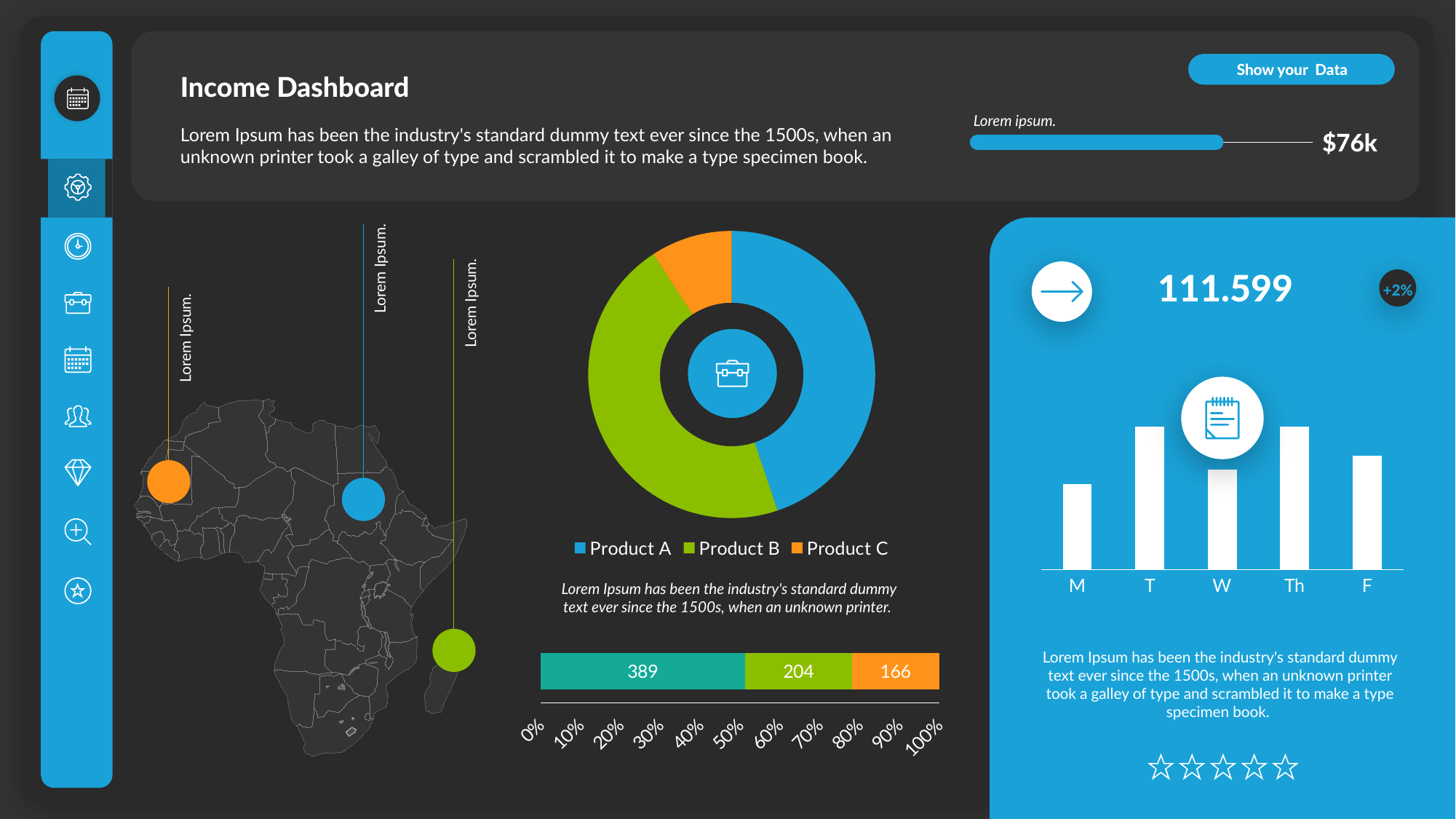

Show your  Data
Income Dashboard

Lorem ipsum.
Lorem Ipsum has been the industry's standard dummy text ever since the 1500s, when an unknown printer took a galley of type and scrambled it to make a type specimen book.
$76k

### Chart

| Category | data |
|---|---|
| Product A | 4.89 |
| Product B | 5.02 |
| Product C | 1.0 |
111.599

Lorem Ipsum.
+2%

Lorem Ipsum.

Lorem Ipsum.

### Chart

| Category | Progress |
|---|---|
| M | 3.0 |
| T | 5.0 |
| W | 3.5 |
| Th | 5.0 |
| F | 4.0 |

Lorem Ipsum has been the industry's standard dummy text ever since the 1500s, when an unknown printer.

### Chart

| Category | Stage I | Stage II | Column2 |
|---|---|---|---|
| Progress | 389.0 | 204.0 | 166.0 |
Lorem Ipsum has been the industry's standard dummy text ever since the 1500s, when an unknown printer took a galley of type and scrambled it to make a type specimen book.